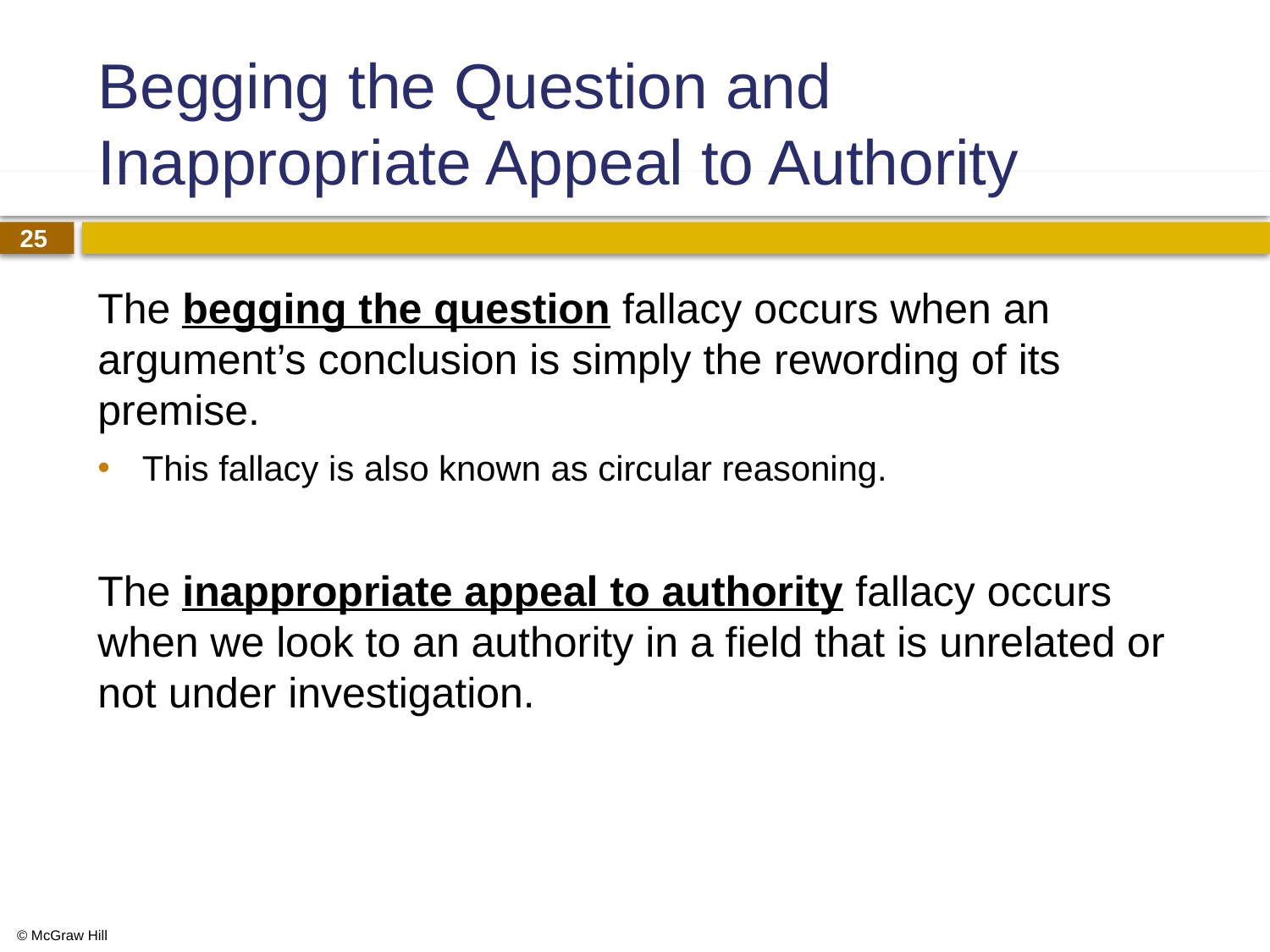

# Begging the Question and Inappropriate Appeal to Authority
The begging the question fallacy occurs when an argument’s conclusion is simply the rewording of its premise.
This fallacy is also known as circular reasoning.

The inappropriate appeal to authority fallacy occurs when we look to an authority in a field that is unrelated or not under investigation.